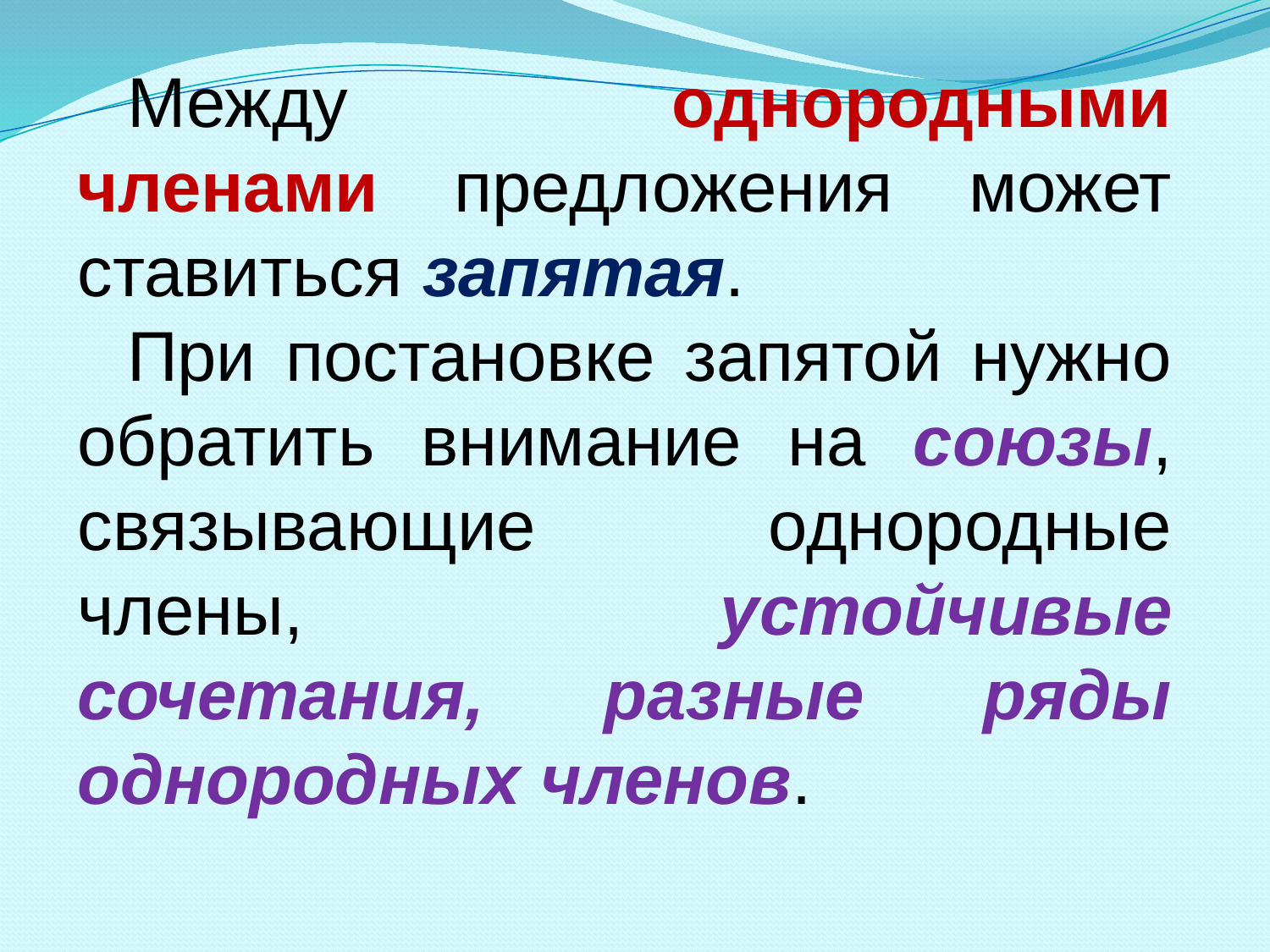

Между однородными членами предложения может ставиться запятая.
При постановке запятой нужно обратить внимание на союзы, связывающие однородные члены, устойчивые сочетания, разные ряды однородных членов.